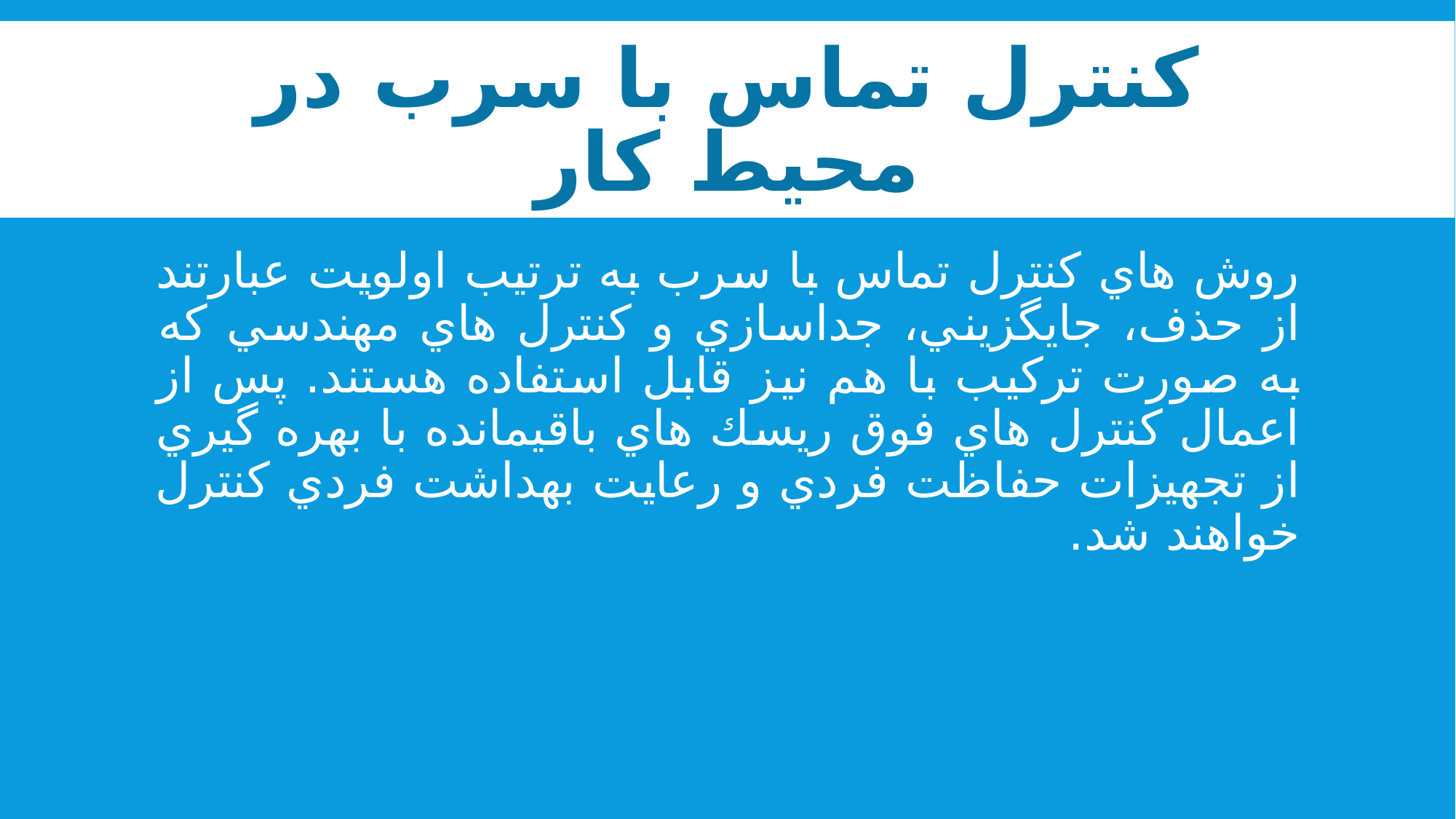

# کنترل تماس با سرب در محیط کار
روش هاي كنترل تماس با سرب به ترتيب اولويت عبارتند از حذف، جايگزيني، جداسازي و كنترل هاي مهندسي كه به صورت تركيب با هم نيز قابل استفاده هستند. پس از اعمال كنترل هاي فوق ريسك هاي باقيمانده با بهره گيري از تجهيزات حفاظت فردي و رعايت بهداشت فردي كنترل خواهند شد.